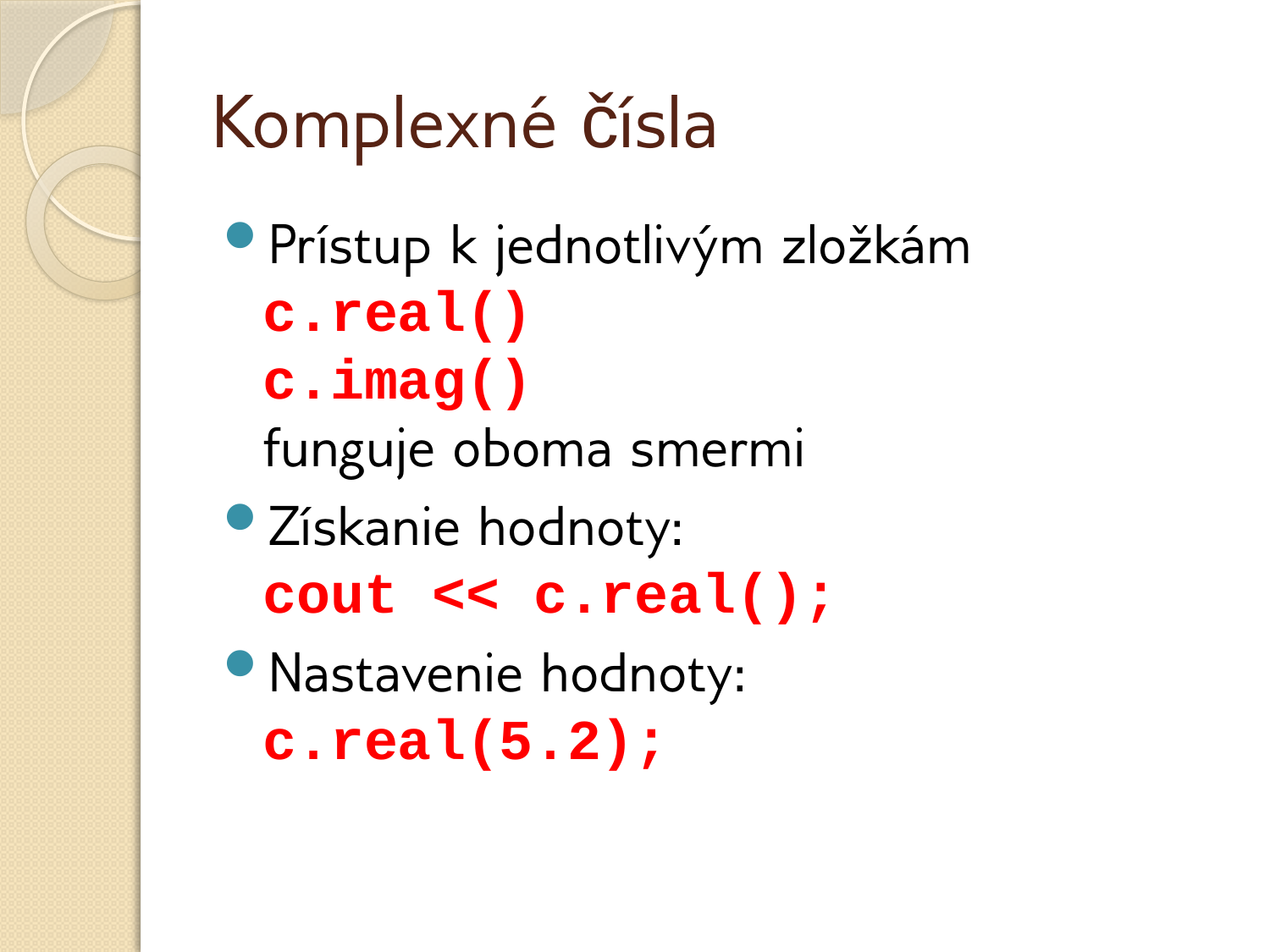

# Komplexné čísla
Prístup k jednotlivým zložkám
c.real()
c.imag()
funguje oboma smermi
Získanie hodnoty:
cout << c.real();
Nastavenie hodnoty:
c.real(5.2);